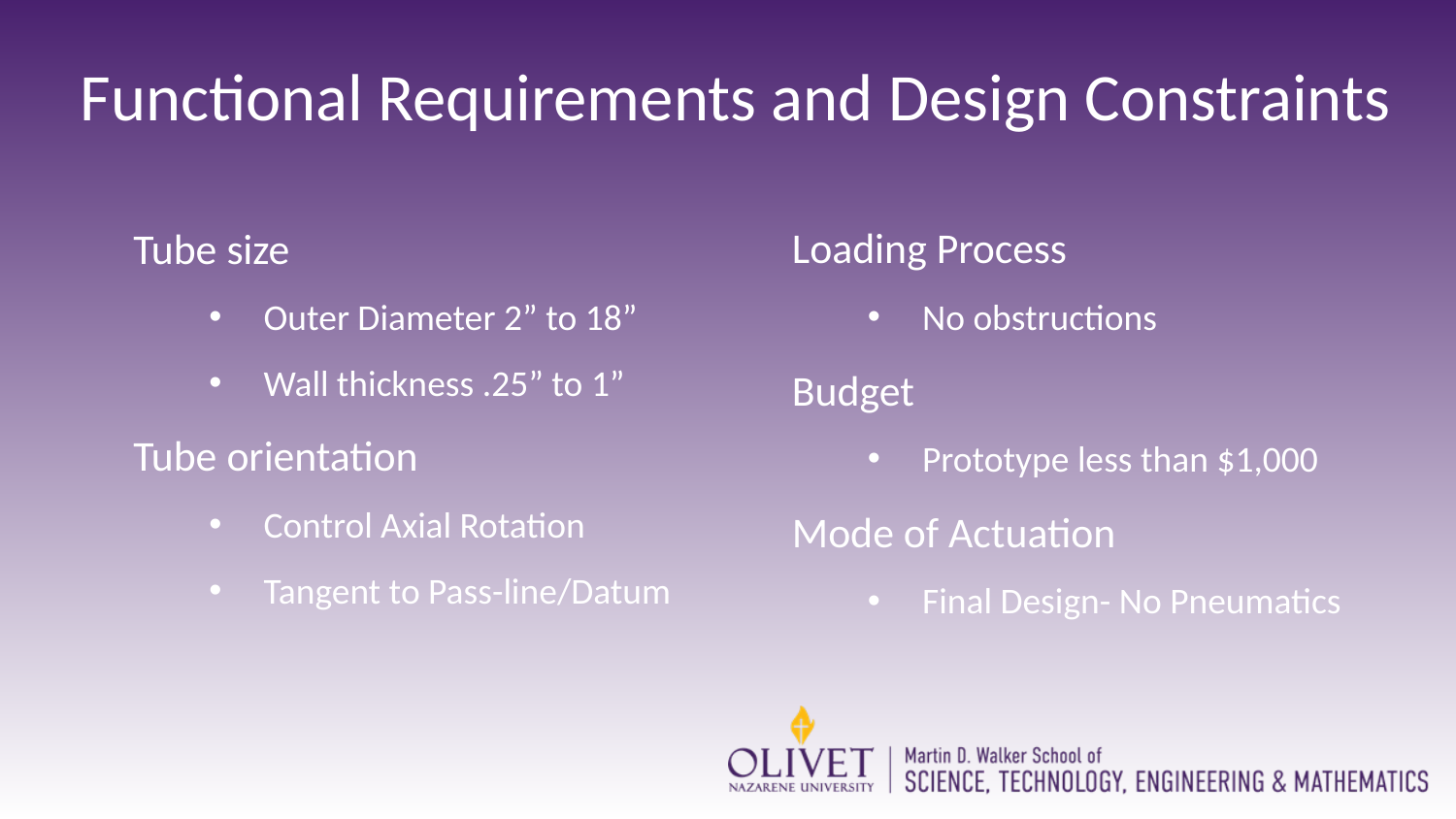

# Functional Requirements and Design Constraints
Loading Process
No obstructions
Budget
Prototype less than $1,000
Mode of Actuation
Final Design- No Pneumatics

Tube size
Outer Diameter 2” to 18”
Wall thickness .25” to 1”
Tube orientation
Control Axial Rotation
Tangent to Pass-line/Datum